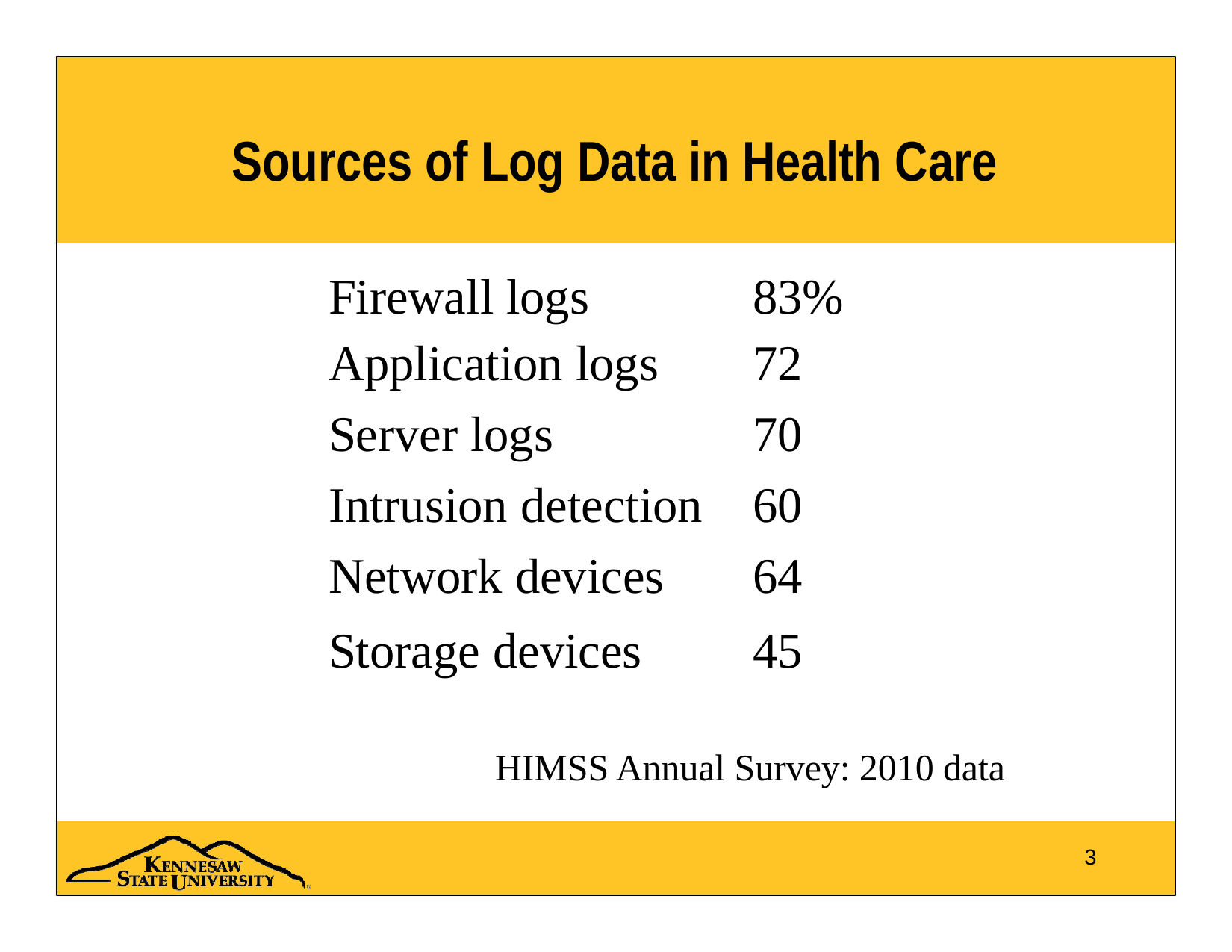

# Sources of Log Data in Health Care
| Firewall logs | 83% |
| --- | --- |
| Application logs | 72 |
| Server logs | 70 |
| Intrusion detection | 60 |
| Network devices | 64 |
| Storage devices | 45 |
HIMSS Annual Survey: 2010 data

3